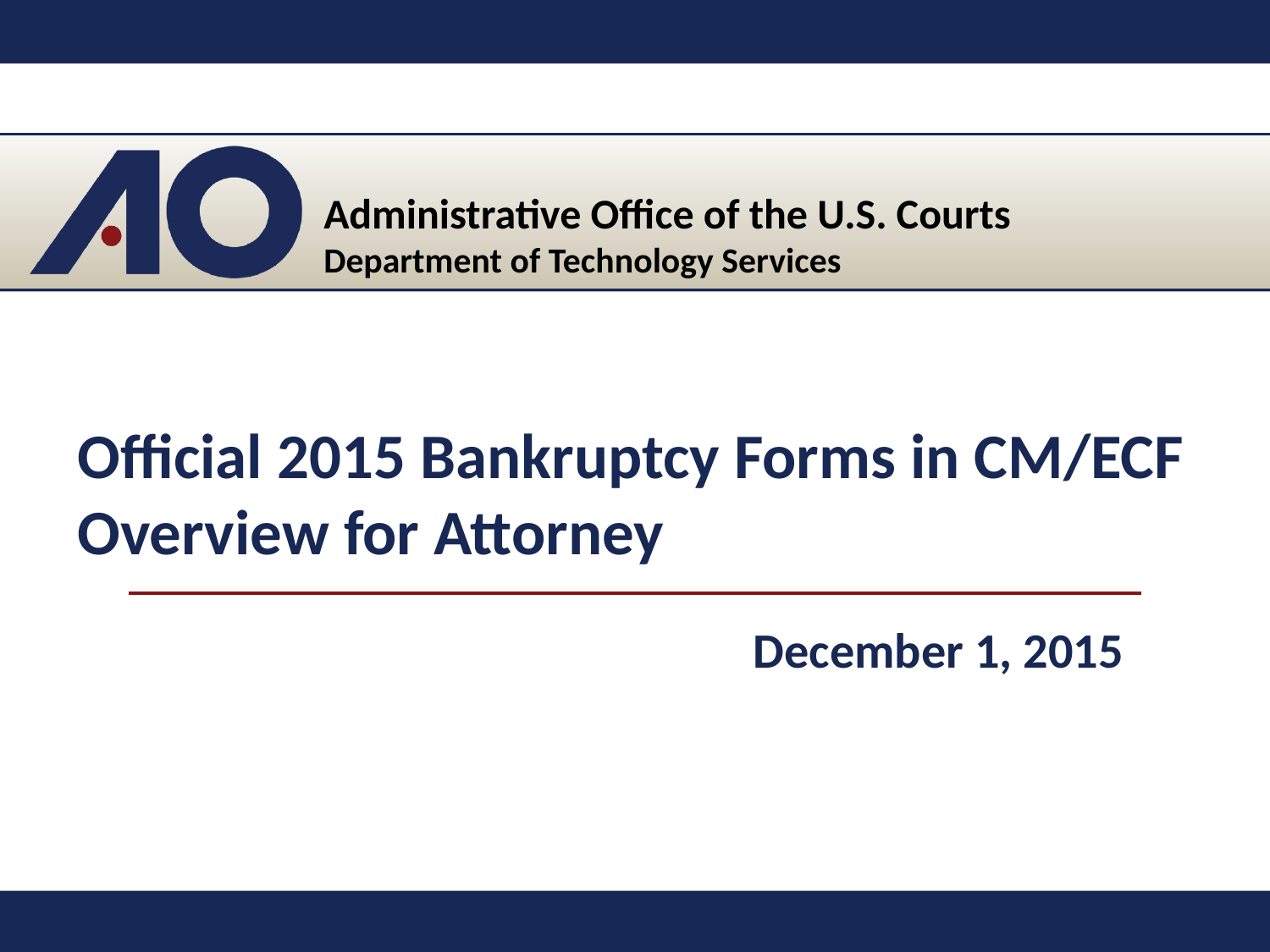

# Official 2015 Bankruptcy Forms in CM/ECF Overview for Attorney
December 1, 2015